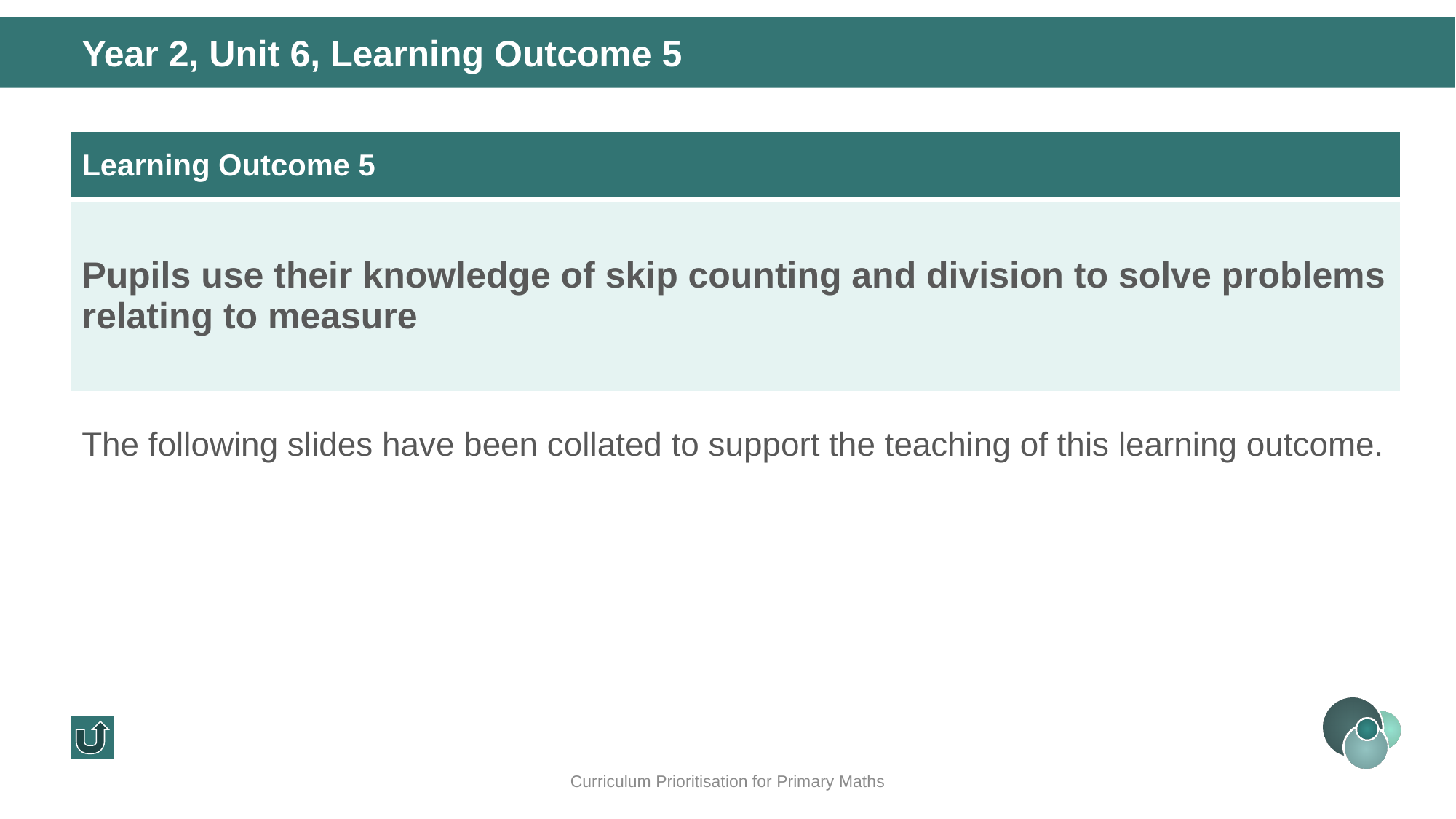

Year 2, Unit 6, Learning Outcome 5
| Learning Outcome 5 |
| --- |
| Pupils use their knowledge of skip counting and division to solve problems relating to measure |
The following slides have been collated to support the teaching of this learning outcome.

Curriculum Prioritisation for Primary Maths